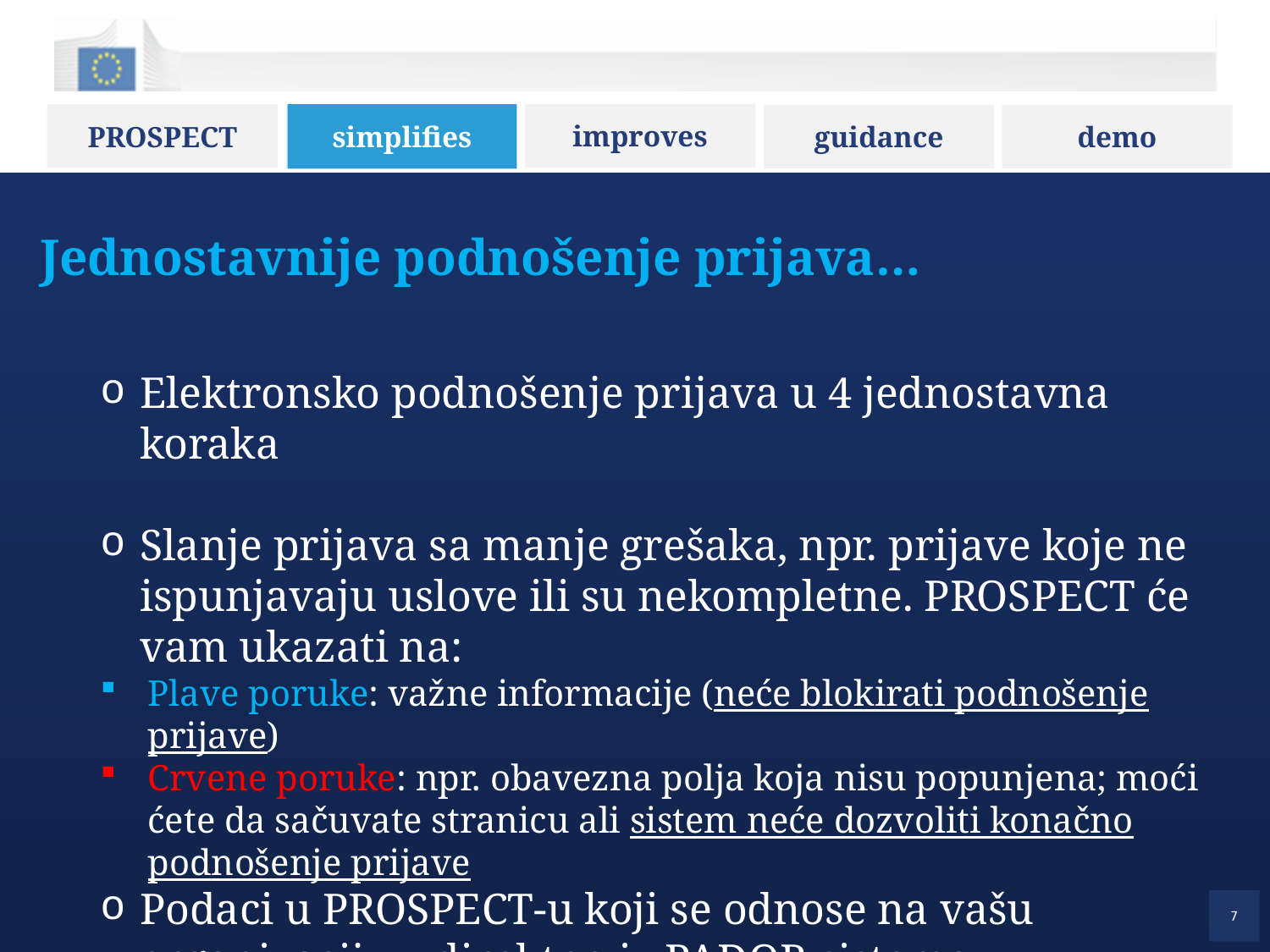

simplifies
Jednostavnije podnošenje prijava…

Elektronsko podnošenje prijava u 4 jednostavna koraka

Slanje prijava sa manje grešaka, npr. prijave koje ne ispunjavaju uslove ili su nekompletne. PROSPECT će vam ukazati na:
Plave poruke: važne informacije (neće blokirati podnošenje prijave)
Crvene poruke: npr. obavezna polja koja nisu popunjena; moći ćete da sačuvate stranicu ali sistem neće dozvoliti konačno podnošenje prijave
Podaci u PROSPECT-u koji se odnose na vašu organizaciju – direktno iz PADOR sistema

7